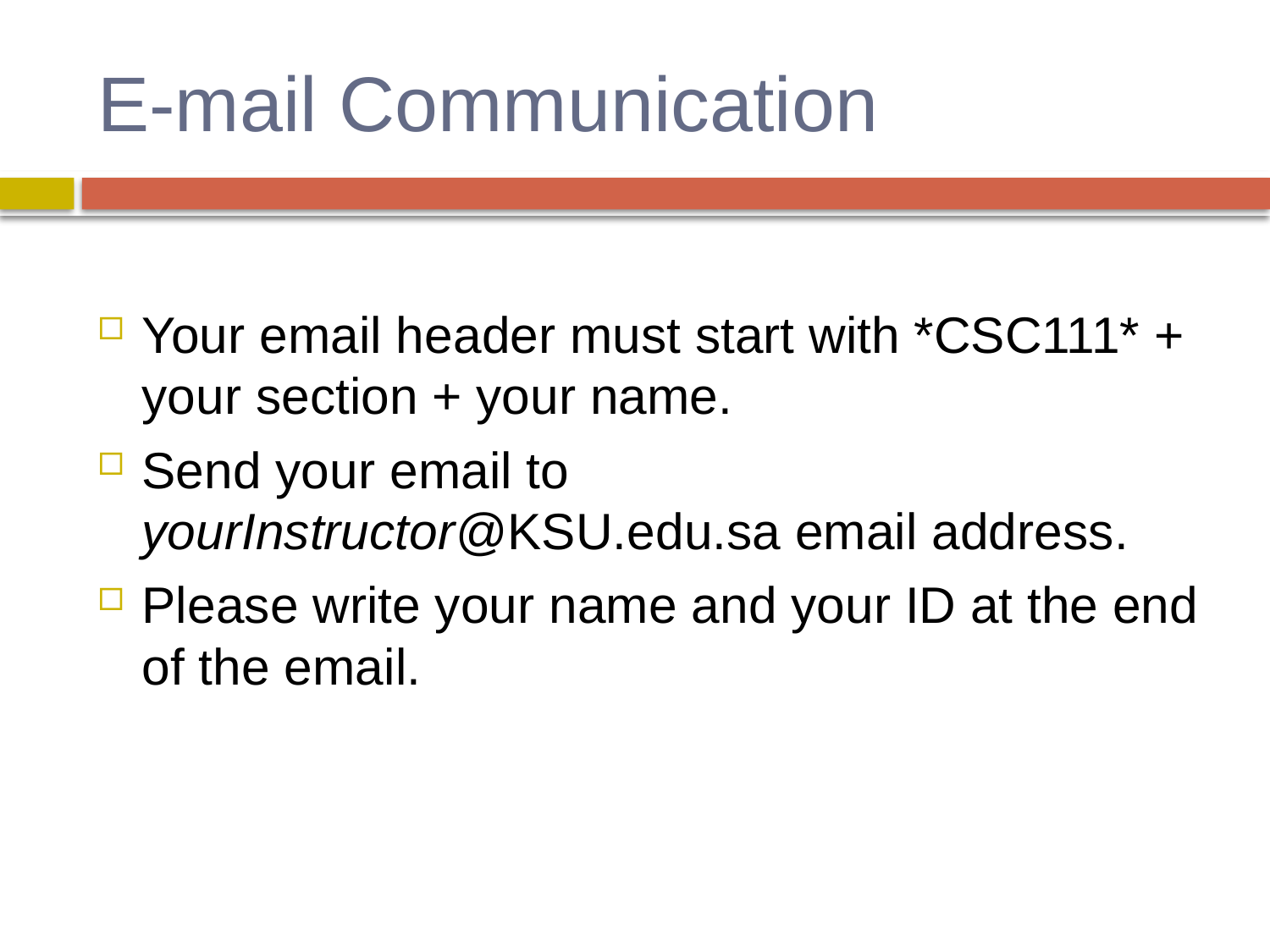

# E-mail Communication

Your email header must start with *CSC111* + your section + your name.
Send your email to yourInstructor@KSU.edu.sa email address.
Please write your name and your ID at the end of the email.